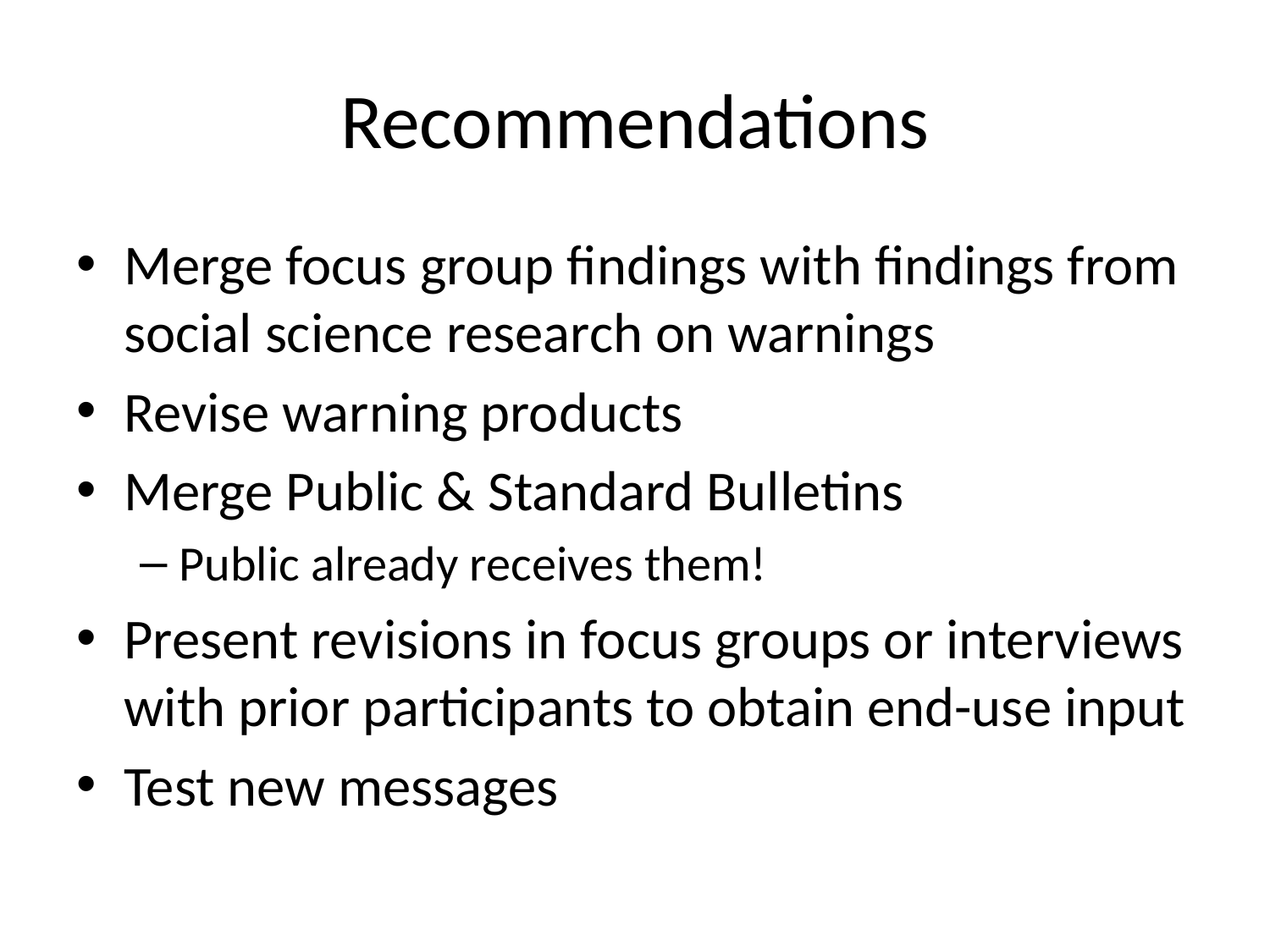

# Recommendations
Merge focus group findings with findings from social science research on warnings
Revise warning products
Merge Public & Standard Bulletins
Public already receives them!
Present revisions in focus groups or interviews with prior participants to obtain end-use input
Test new messages